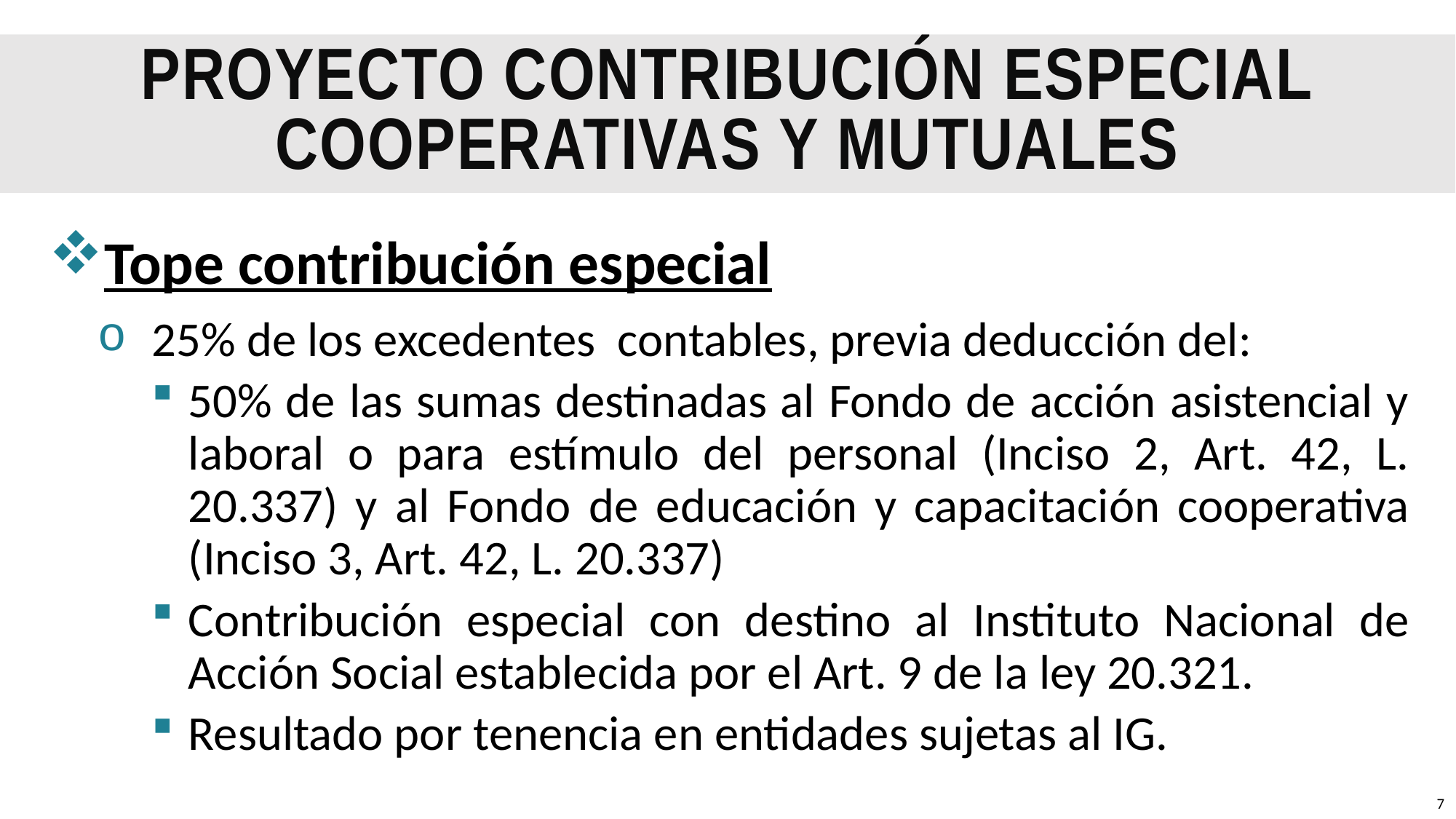

PROYECTO CONTRIBUCIÓN ESPECIAL COOPERATIVAS Y MUTUALES
Tope contribución especial
25% de los excedentes  contables, previa deducción del:
50% de las sumas destinadas al Fondo de acción asistencial y laboral o para estímulo del personal (Inciso 2, Art. 42, L. 20.337) y al Fondo de educación y capacitación cooperativa (Inciso 3, Art. 42, L. 20.337)
Contribución especial con destino al Instituto Nacional de Acción Social establecida por el Art. 9 de la ley 20.321.
Resultado por tenencia en entidades sujetas al IG.
7